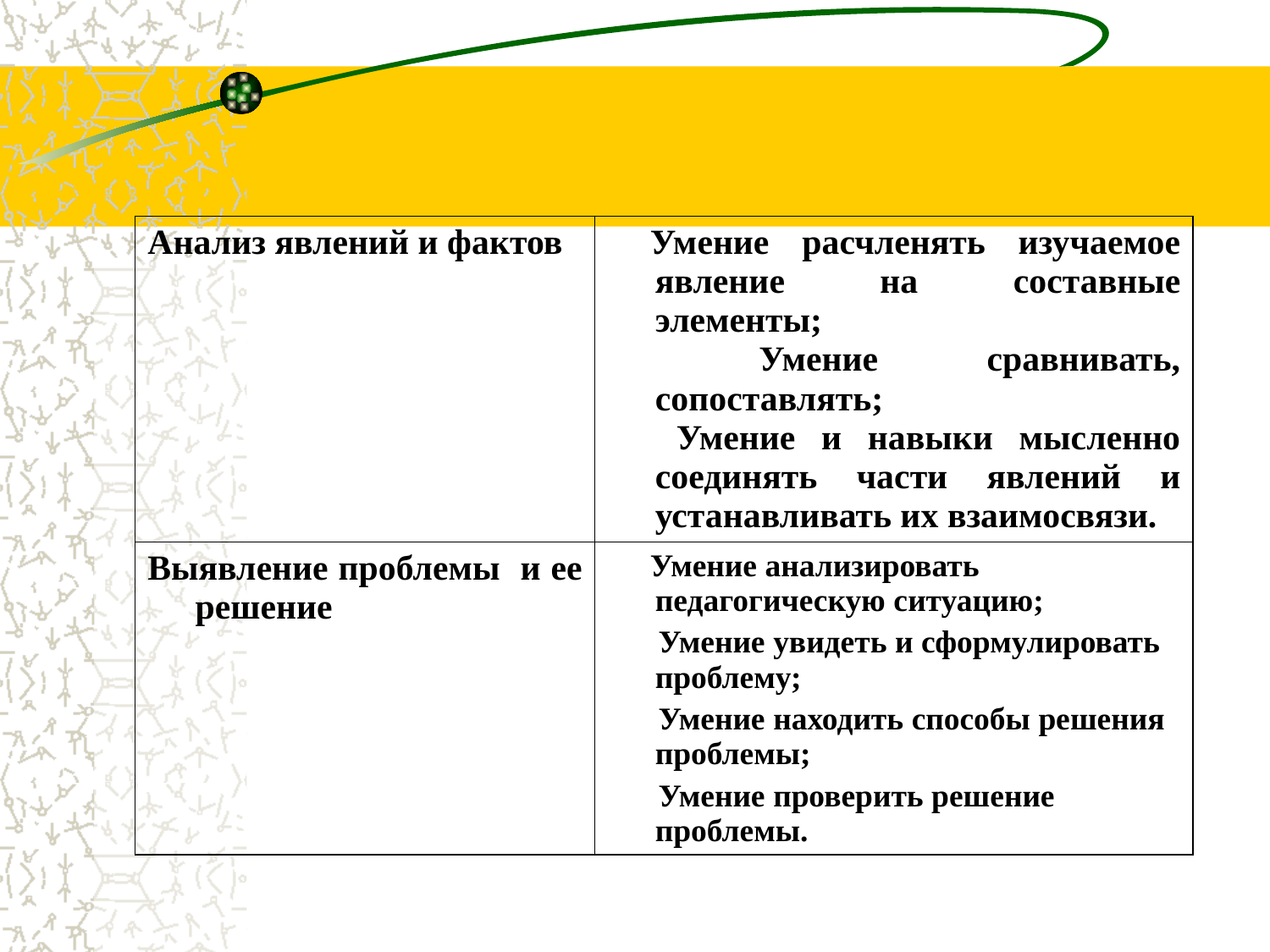

| Анализ явлений и фактов | Умение расчленять изучаемое явление на составные элементы; Умение сравнивать, сопоставлять; Умение и навыки мысленно соединять части явлений и устанавливать их взаимосвязи. |
| --- | --- |
| Выявление проблемы и ее решение | Умение анализировать педагогическую ситуацию; Умение увидеть и сформулировать проблему; Умение находить способы решения проблемы; Умение проверить решение проблемы. |